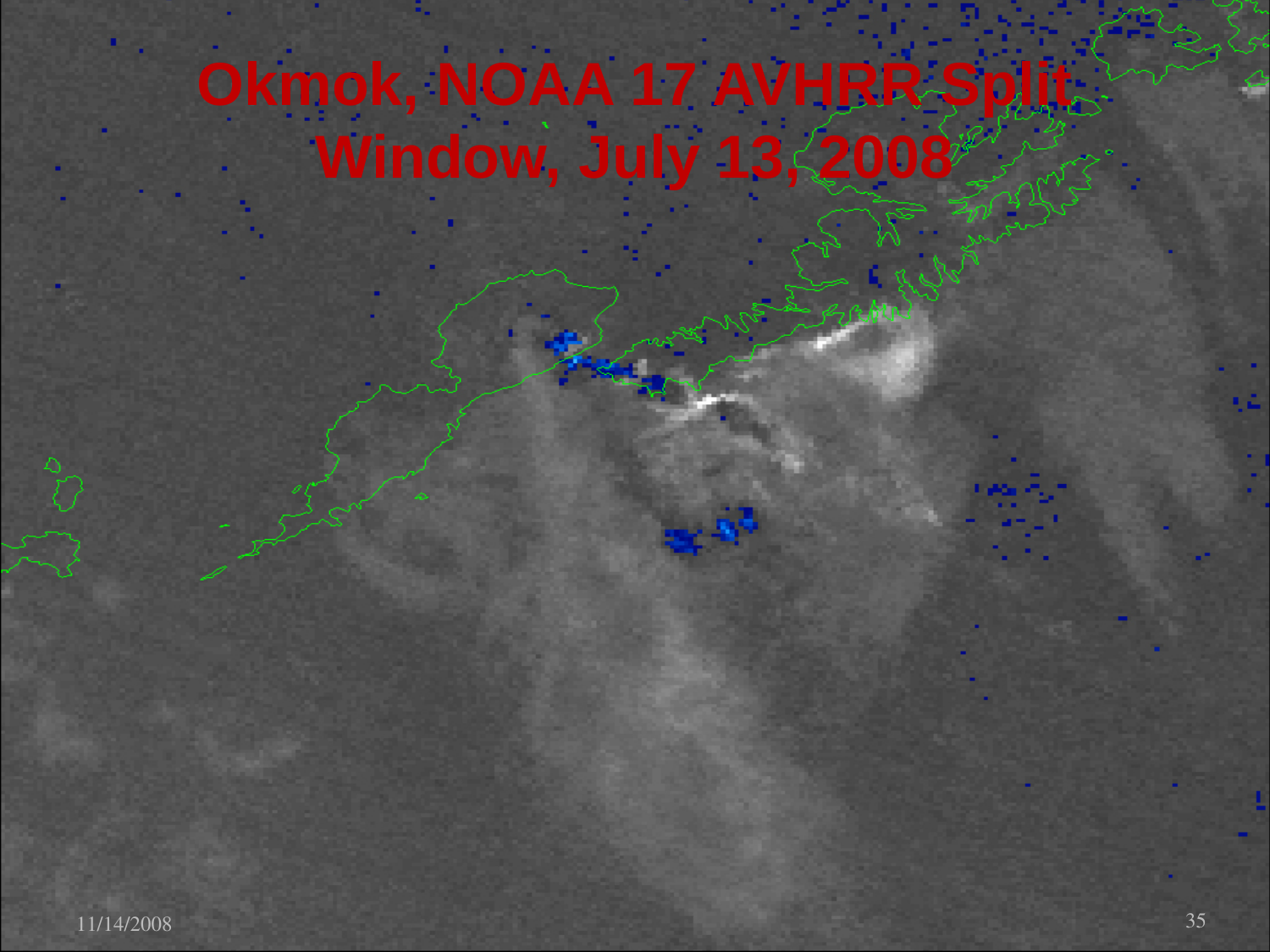

# Okmok, NOAA 17 AVHRR Split Window, July 13, 2008
11/14/2008
35